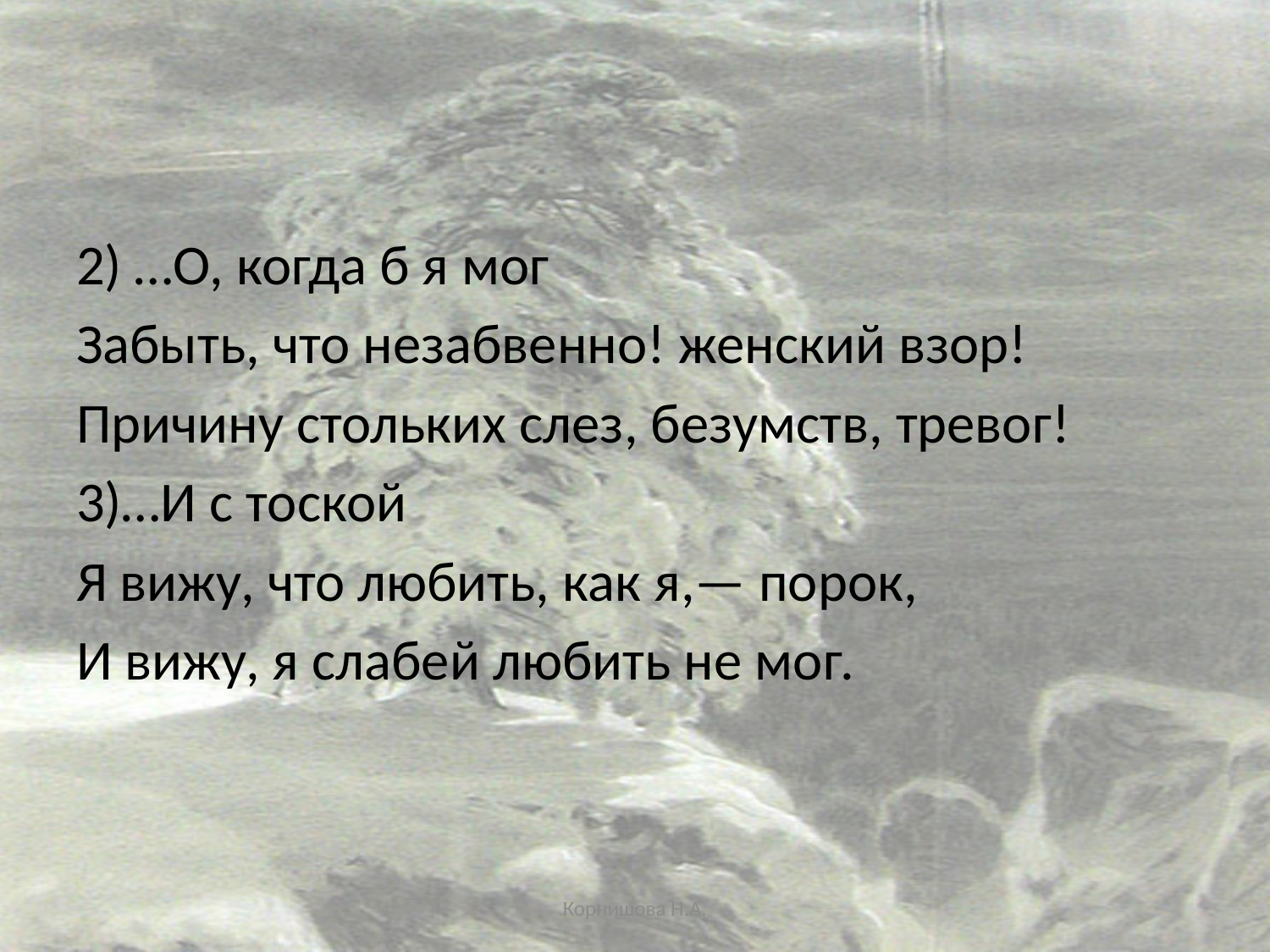

#
2) …О, когда б я мог
Забыть, что незабвенно! женский взор!
Причину стольких слез, безумств, тревог!
3)…И с тоской
Я вижу, что любить, как я,— порок,
И вижу, я слабей любить не мог.

Корнишова Н.А.